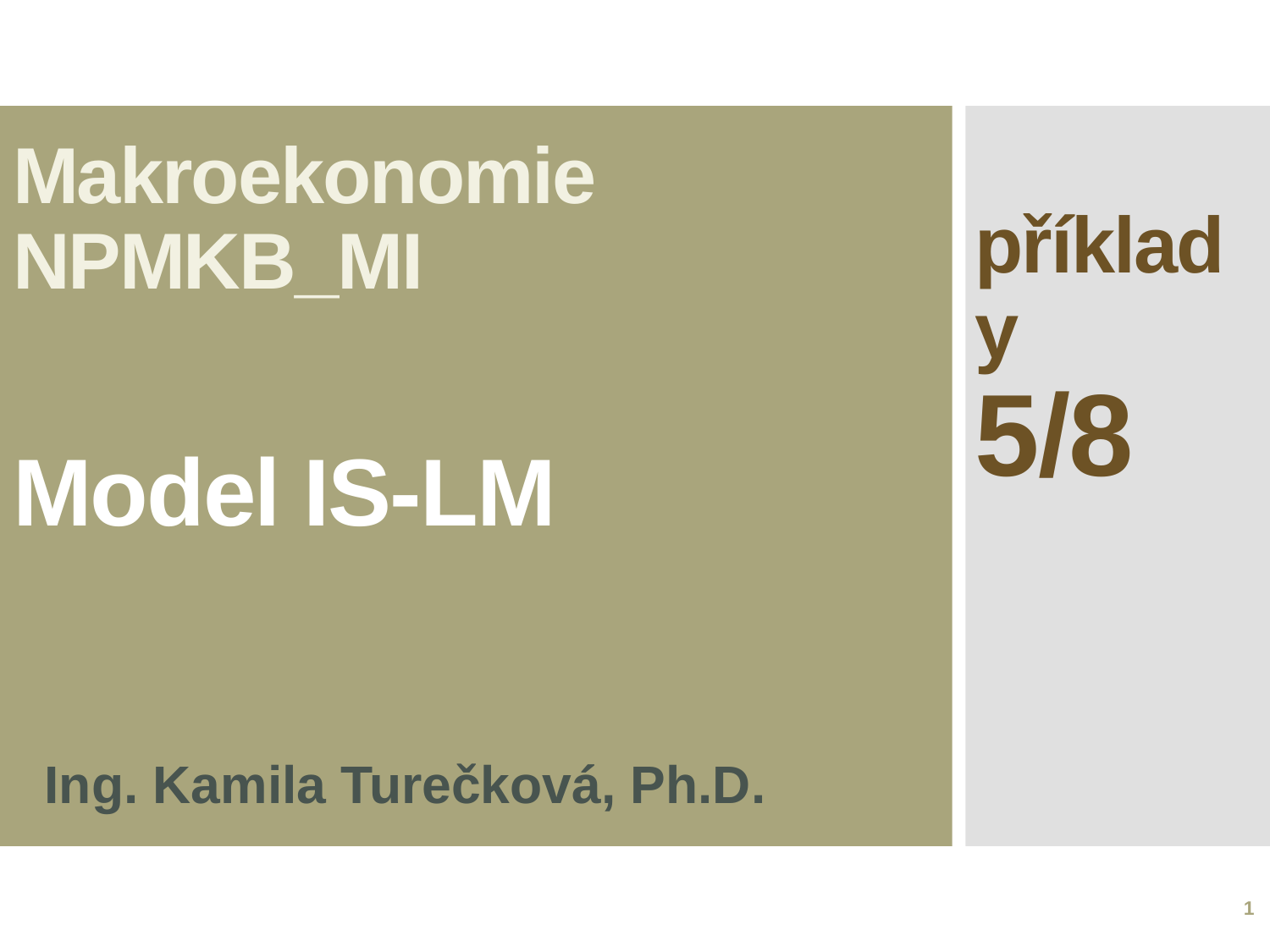

příklady
5/8
# Makroekonomie NPMKB_MI Model IS-LM
Ing. Kamila Turečková, Ph.D.
1